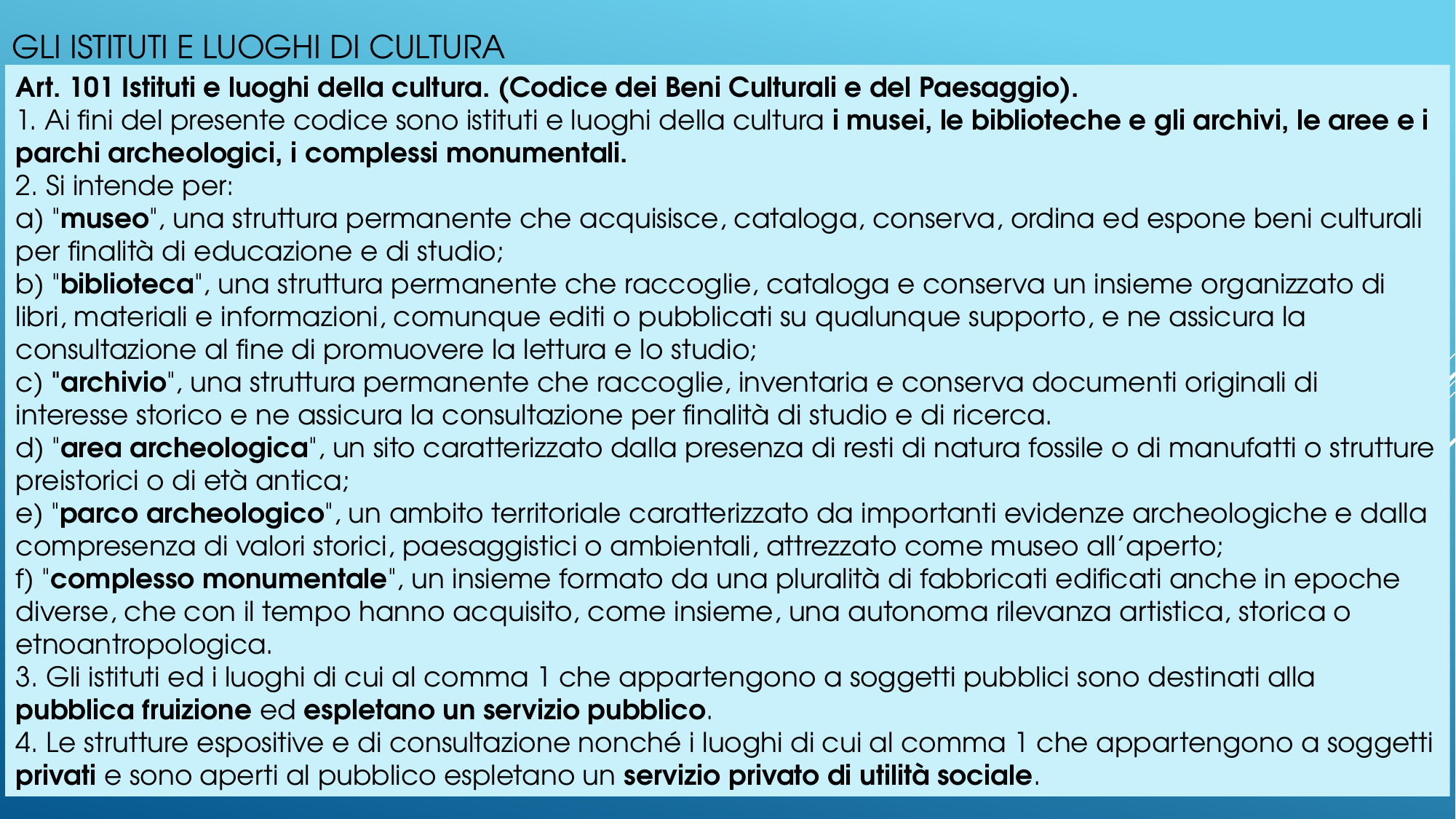

# GLI ISTITUTI E LUOGHI DI CULTURA
Art. 101 Istituti e luoghi della cultura. (Codice dei Beni Culturali e del Paesaggio).
1. Ai fini del presente codice sono istituti e luoghi della cultura i musei, le biblioteche e gli archivi, le aree e i parchi archeologici, i complessi monumentali.
2. Si intende per:
a) "museo", una struttura permanente che acquisisce, cataloga, conserva, ordina ed espone beni culturali per finalità di educazione e di studio;
b) "biblioteca", una struttura permanente che raccoglie, cataloga e conserva un insieme organizzato di libri, materiali e informazioni, comunque editi o pubblicati su qualunque supporto, e ne assicura la consultazione al fine di promuovere la lettura e lo studio;
c) "archivio", una struttura permanente che raccoglie, inventaria e conserva documenti originali di interesse storico e ne assicura la consultazione per finalità di studio e di ricerca.
d) "area archeologica", un sito caratterizzato dalla presenza di resti di natura fossile o di manufatti o strutture preistorici o di età antica;
e) "parco archeologico", un ambito territoriale caratterizzato da importanti evidenze archeologiche e dalla compresenza di valori storici, paesaggistici o ambientali, attrezzato come museo all’aperto;
f) "complesso monumentale", un insieme formato da una pluralità di fabbricati edificati anche in epoche diverse, che con il tempo hanno acquisito, come insieme, una autonoma rilevanza artistica, storica o etnoantropologica.
3. Gli istituti ed i luoghi di cui al comma 1 che appartengono a soggetti pubblici sono destinati alla pubblica fruizione ed espletano un servizio pubblico.
4. Le strutture espositive e di consultazione nonché i luoghi di cui al comma 1 che appartengono a soggetti privati e sono aperti al pubblico espletano un servizio privato di utilità sociale.